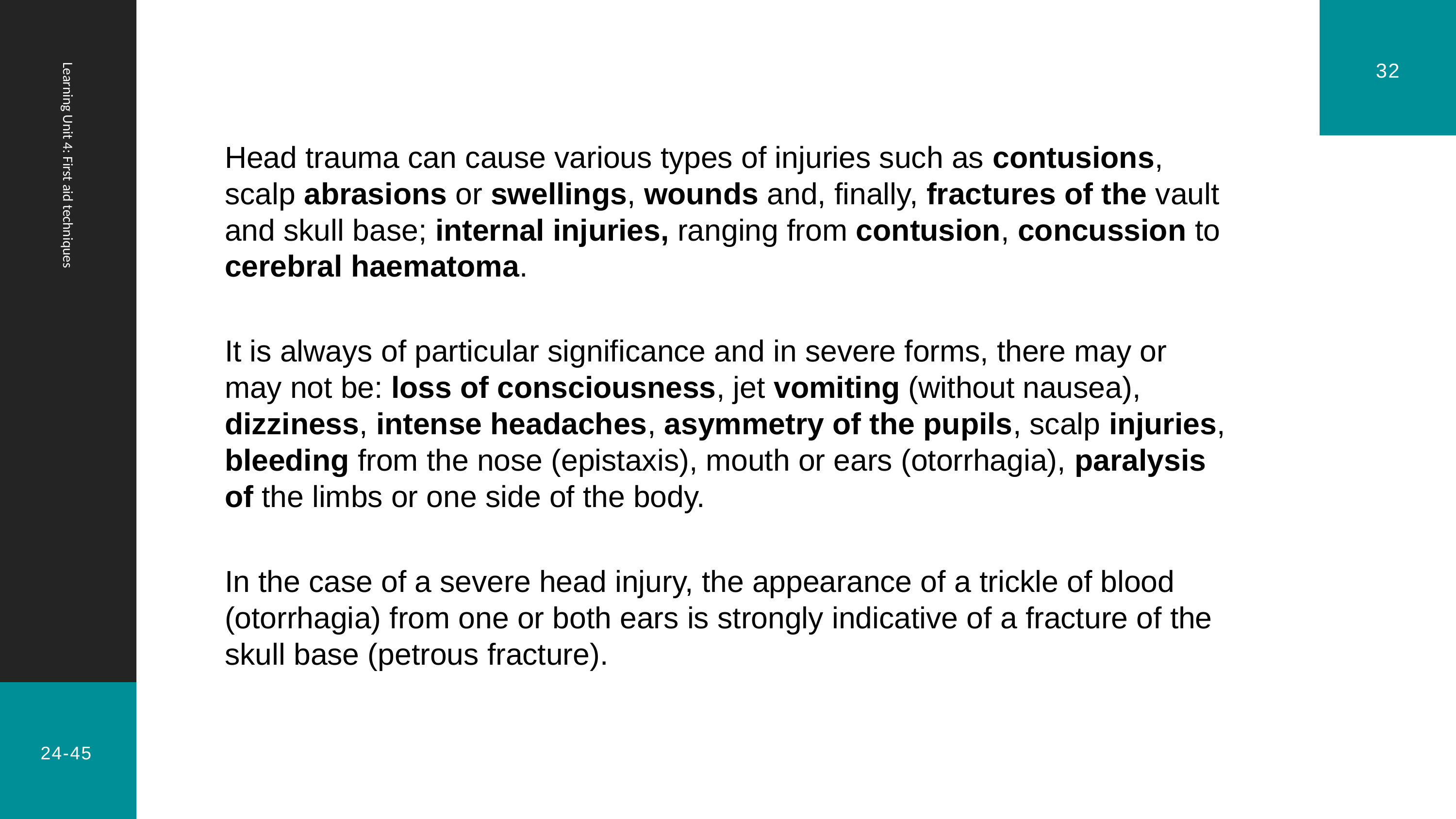

32
Head trauma can cause various types of injuries such as contusions, scalp abrasions or swellings, wounds and, finally, fractures of the vault and skull base; internal injuries, ranging from contusion, concussion to cerebral haematoma.

It is always of particular significance and in severe forms, there may or may not be: loss of consciousness, jet vomiting (without nausea), dizziness, intense headaches, asymmetry of the pupils, scalp injuries, bleeding from the nose (epistaxis), mouth or ears (otorrhagia), paralysis of the limbs or one side of the body.

In the case of a severe head injury, the appearance of a trickle of blood (otorrhagia) from one or both ears is strongly indicative of a fracture of the skull base (petrous fracture).
Learning Unit 4: First aid techniques

24-45